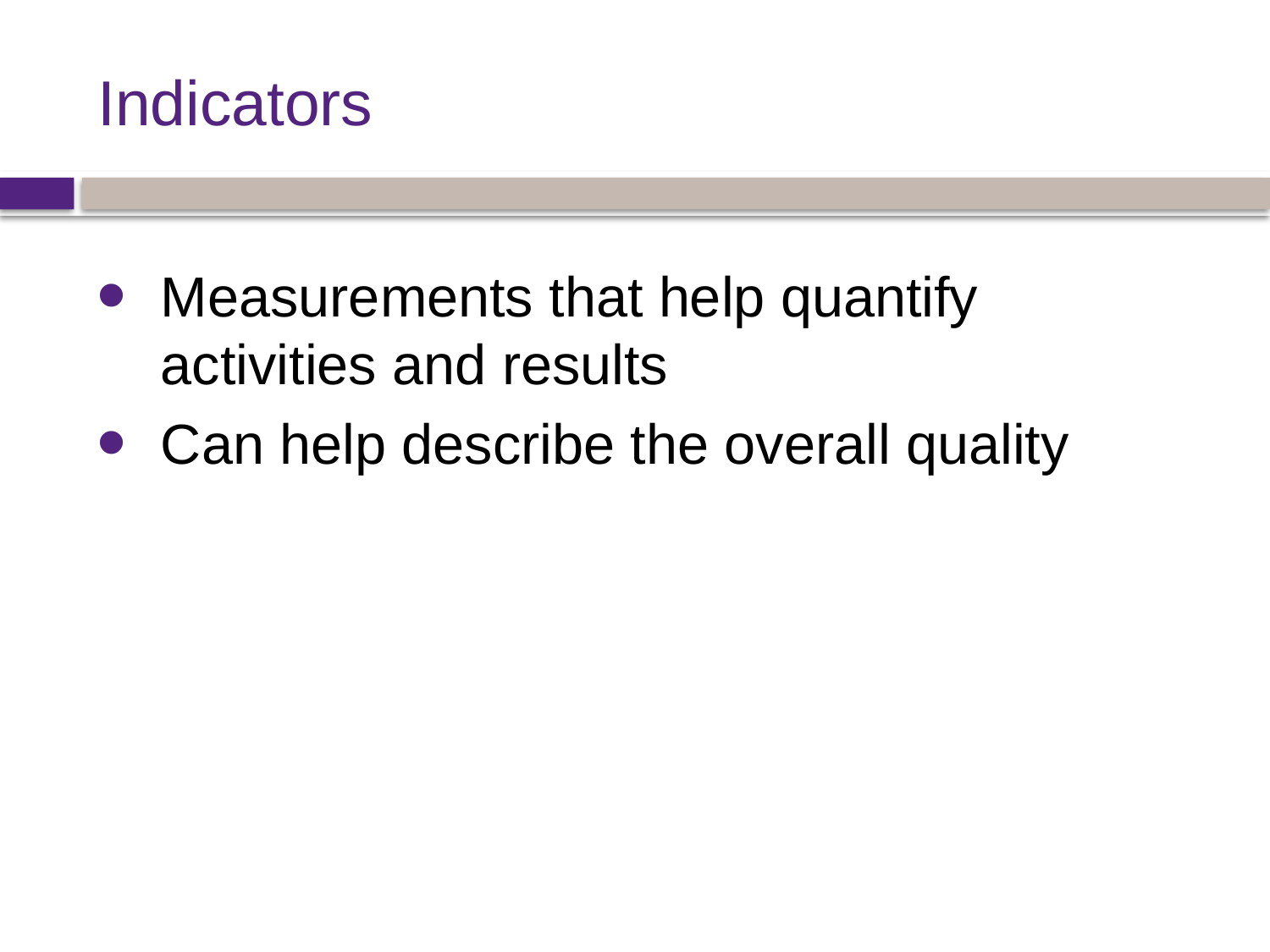

# Indicators
Measurements that help quantify activities and results
Can help describe the overall quality